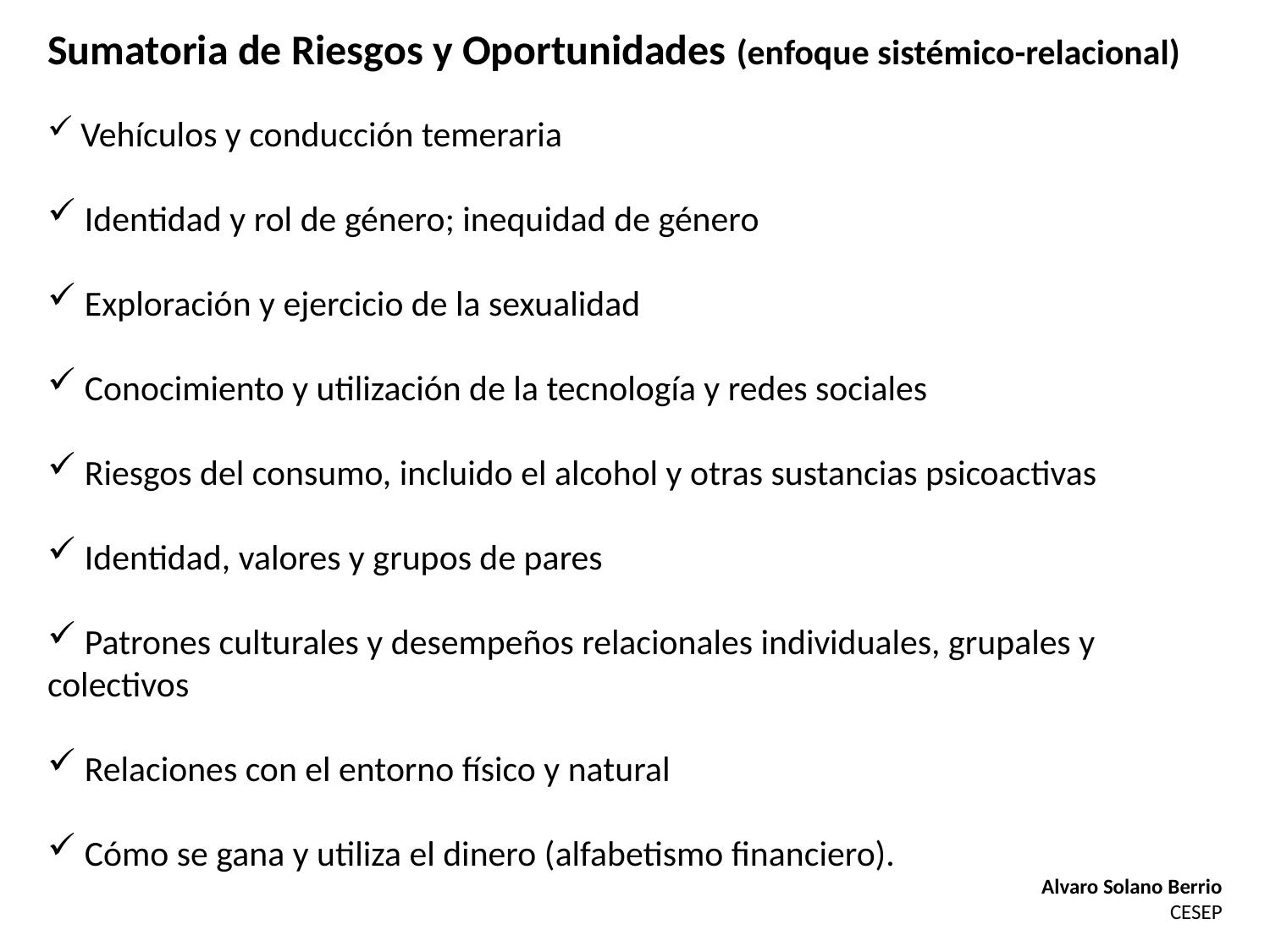

Sumatoria de Riesgos y Oportunidades (enfoque sistémico-relacional)

 Vehículos y conducción temeraria

 Identidad y rol de género; inequidad de género

 Exploración y ejercicio de la sexualidad

 Conocimiento y utilización de la tecnología y redes sociales

 Riesgos del consumo, incluido el alcohol y otras sustancias psicoactivas

 Identidad, valores y grupos de pares

 Patrones culturales y desempeños relacionales individuales, grupales y colectivos

 Relaciones con el entorno físico y natural

 Cómo se gana y utiliza el dinero (alfabetismo financiero).
Alvaro Solano Berrio
CESEP